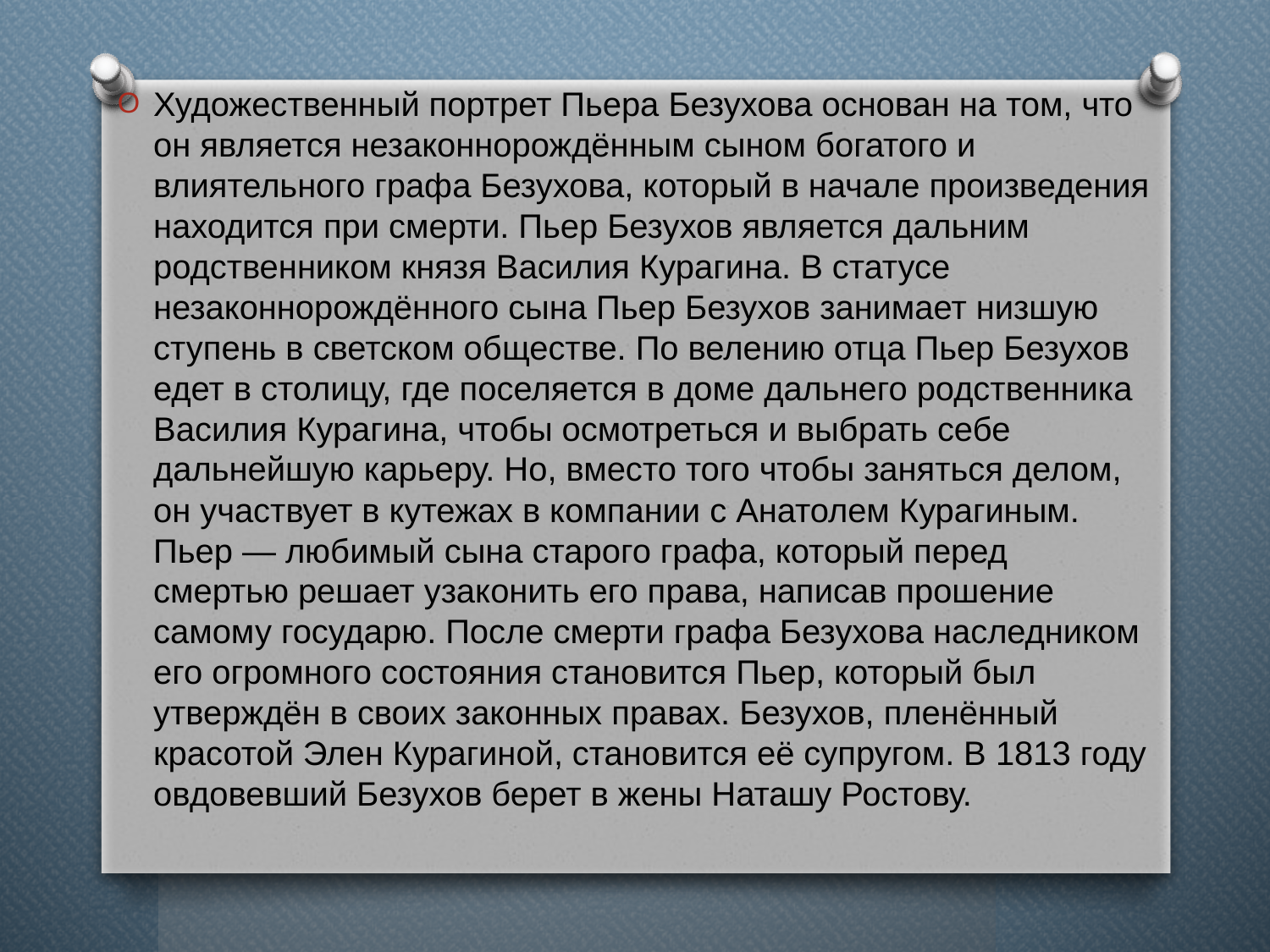

Художественный портрет Пьера Безухова основан на том, что он является незаконнорождённым сыном богатого и влиятельного графа Безухова, который в начале произведения находится при смерти. Пьер Безухов является дальним родственником князя Василия Курагина. В статусе незаконнорождённого сына Пьер Безухов занимает низшую ступень в светском обществе. По велению отца Пьер Безухов едет в столицу, где поселяется в доме дальнего родственника Василия Курагина, чтобы осмотреться и выбрать себе дальнейшую карьеру. Но, вместо того чтобы заняться делом, он участвует в кутежах в компании с Анатолем Курагиным. Пьер — любимый сына старого графа, который перед смертью решает узаконить его права, написав прошение самому государю. После смерти графа Безухова наследником его огромного состояния становится Пьер, который был утверждён в своих законных правах. Безухов, пленённый красотой Элен Курагиной, становится её супругом. В 1813 году овдовевший Безухов берет в жены Наташу Ростову.

#